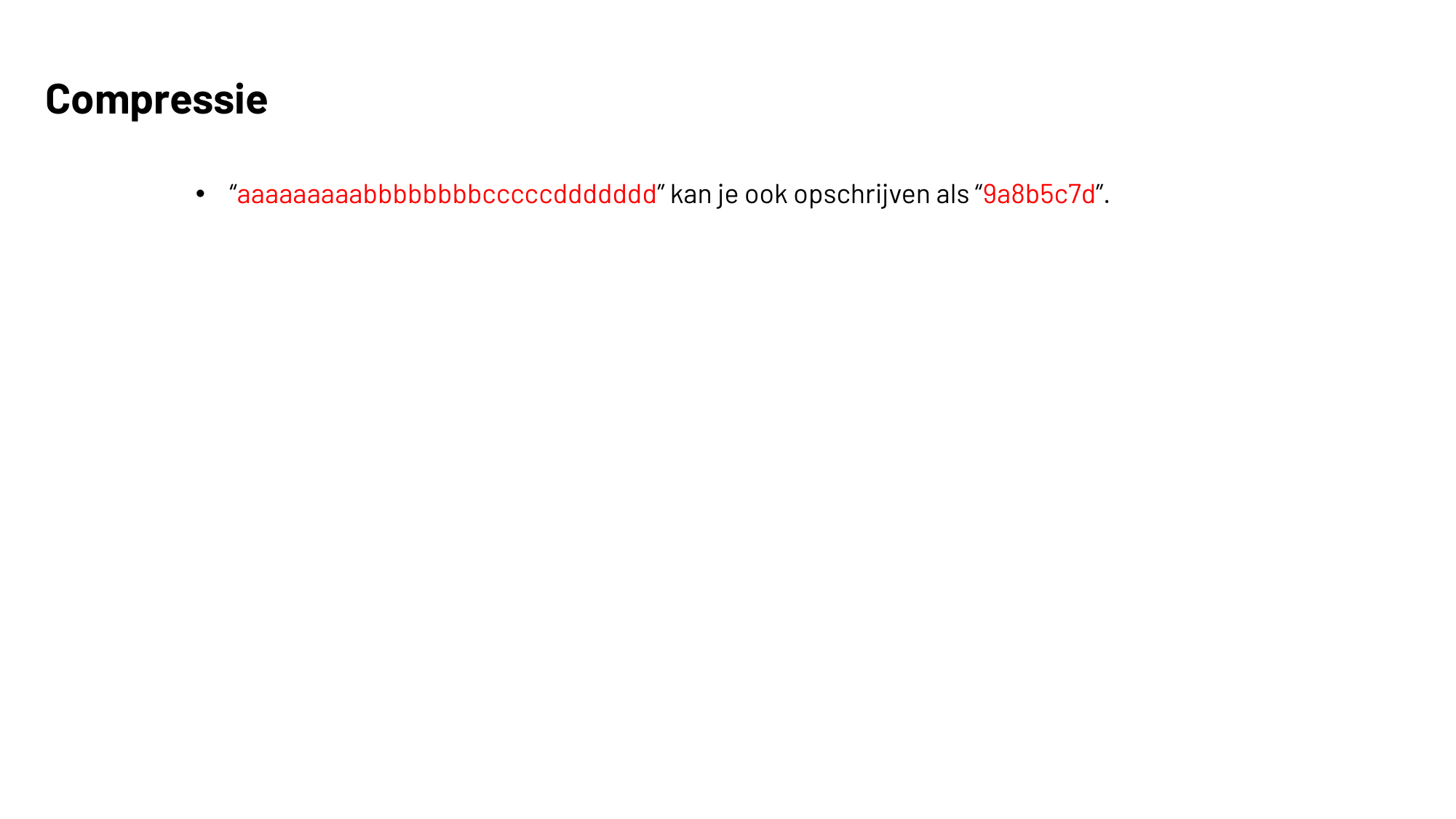

Compressie
“aaaaaaaaabbbbbbbbcccccddddddd” kan je ook opschrijven als “9a8b5c7d”.